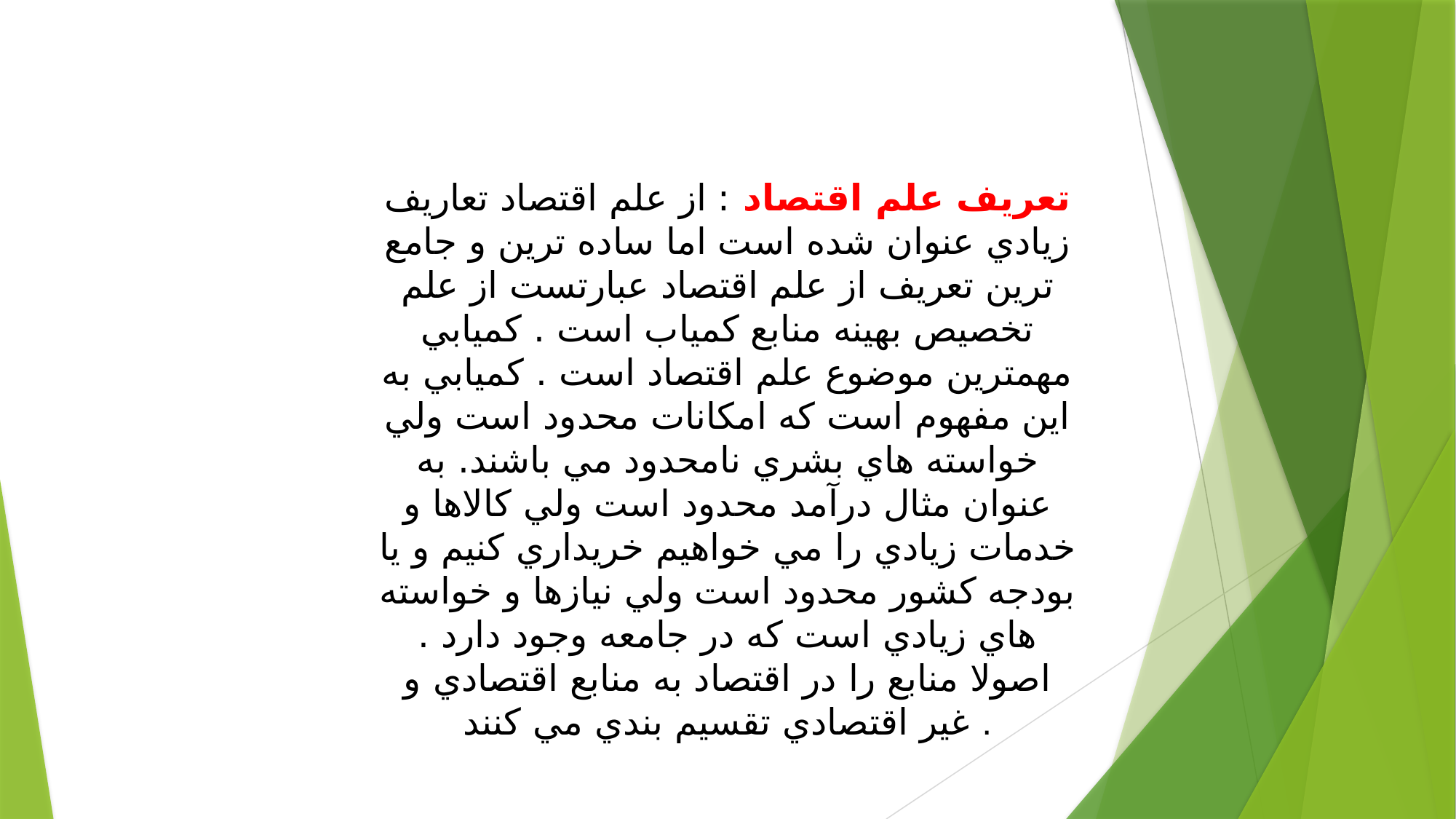

تعريف علم اقتصاد : از علم اقتصاد تعاريف زيادي عنوان شده است اما ساده ترين و جامع ترين تعريف از علم اقتصاد عبارتست از علم تخصيص بهينه منابع كمياب است . كميابي مهمترين موضوع علم اقتصاد است . كميابي به اين مفهوم است كه امكانات محدود است ولي خواسته هاي بشري نامحدود مي باشند. به عنوان مثال درآمد محدود است ولي كالاها و خدمات زيادي را مي خواهيم خريداري كنيم و يا بودجه كشور محدود است ولي نيازها و خواسته هاي زيادي است كه در جامعه وجود دارد . اصولا منابع را در اقتصاد به منابع اقتصادي و غير اقتصادي تقسيم بندي مي كنند .